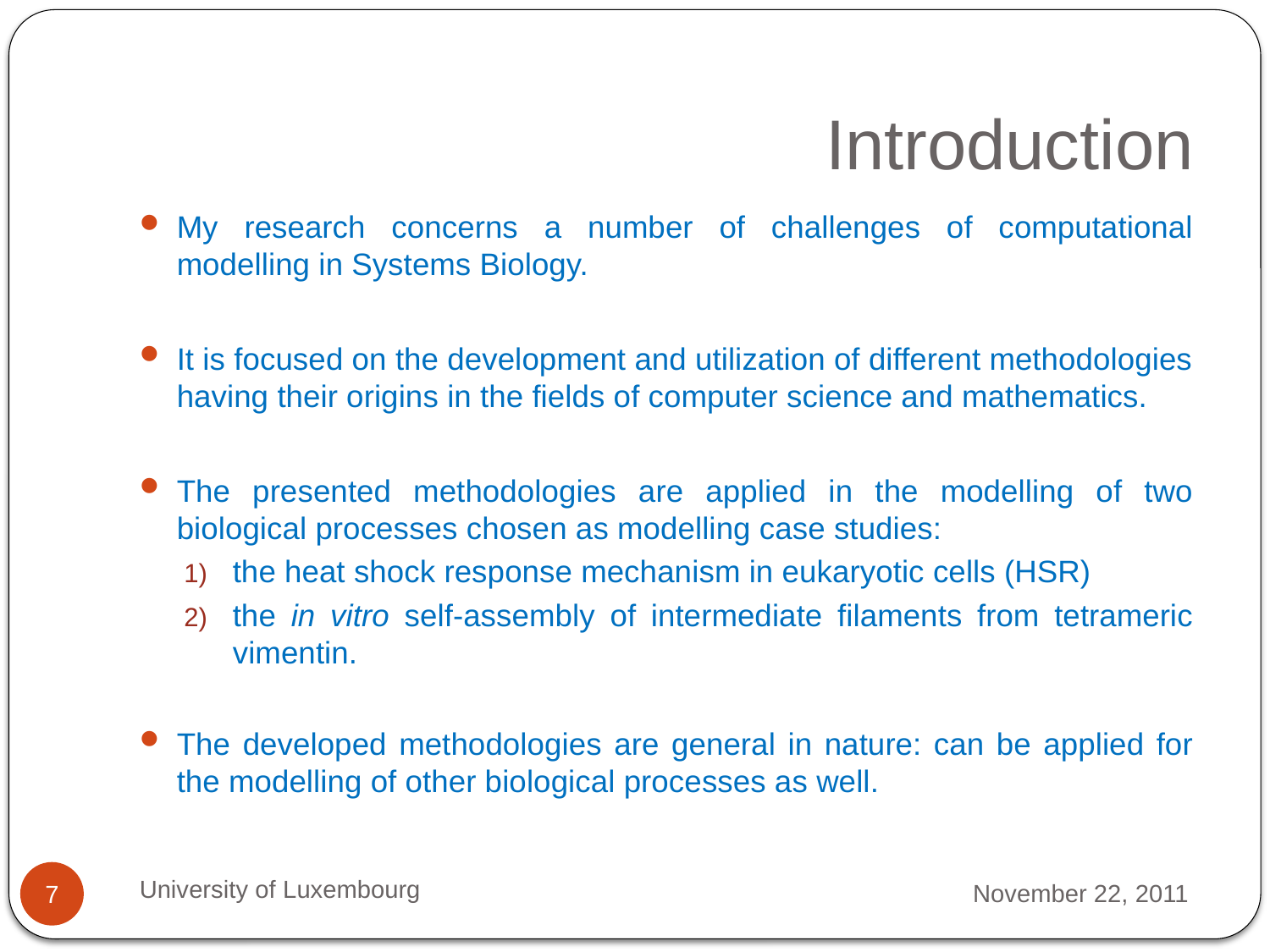

# Introduction
My research concerns a number of challenges of computational modelling in Systems Biology.

It is focused on the development and utilization of different methodologies having their origins in the fields of computer science and mathematics.

The presented methodologies are applied in the modelling of two biological processes chosen as modelling case studies:
the heat shock response mechanism in eukaryotic cells (HSR)
the in vitro self-assembly of intermediate filaments from tetrameric vimentin.

The developed methodologies are general in nature: can be applied for the modelling of other biological processes as well.
University of Luxembourg
November 22, 2011
7